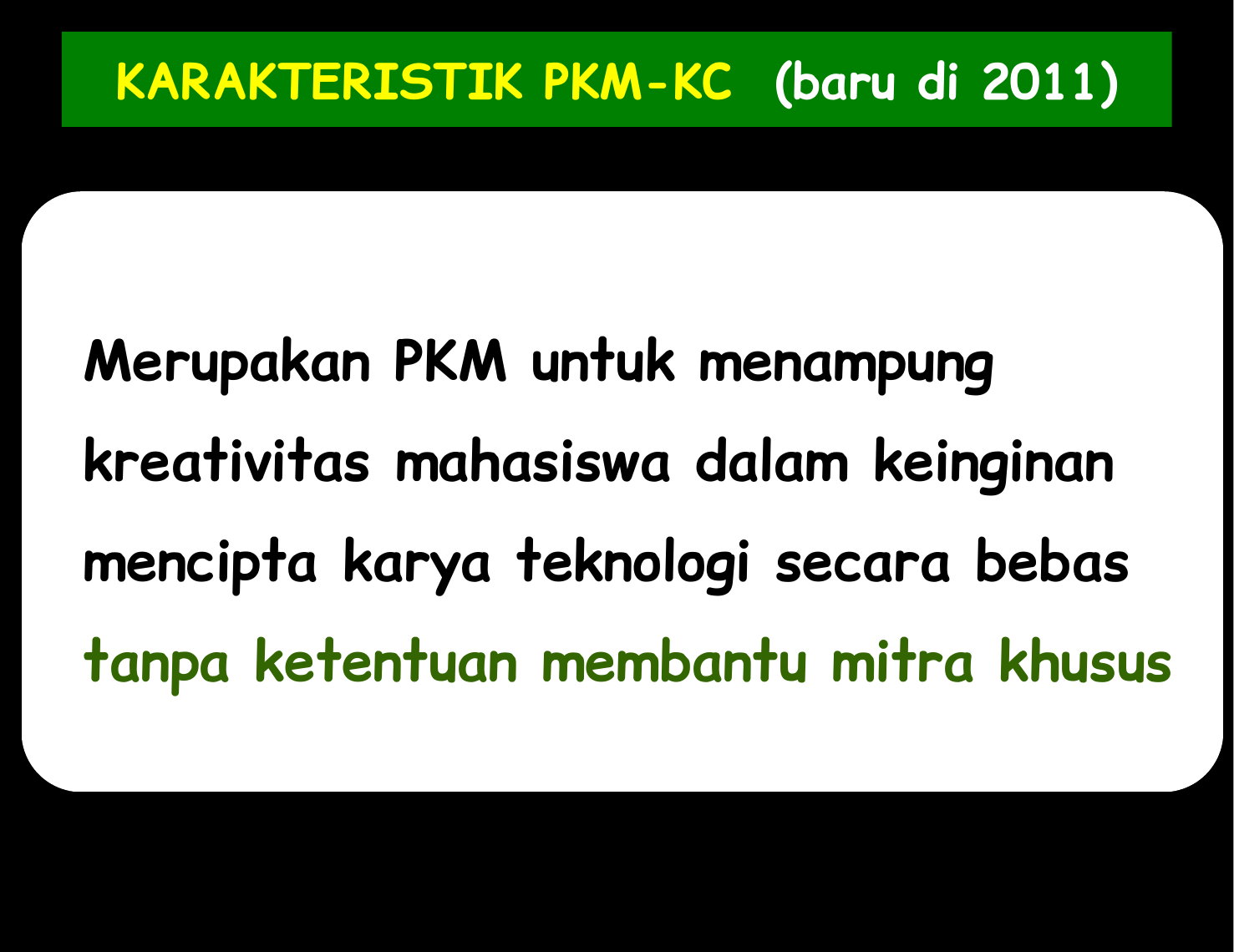

# KARAKTERISTIK PKM-KC  (baru di 2011)
Merupakan PKM untuk menampung kreativitas mahasiswa dalam keinginan mencipta karya teknologi secara bebas tanpa ketentuan membantu mitra khusus